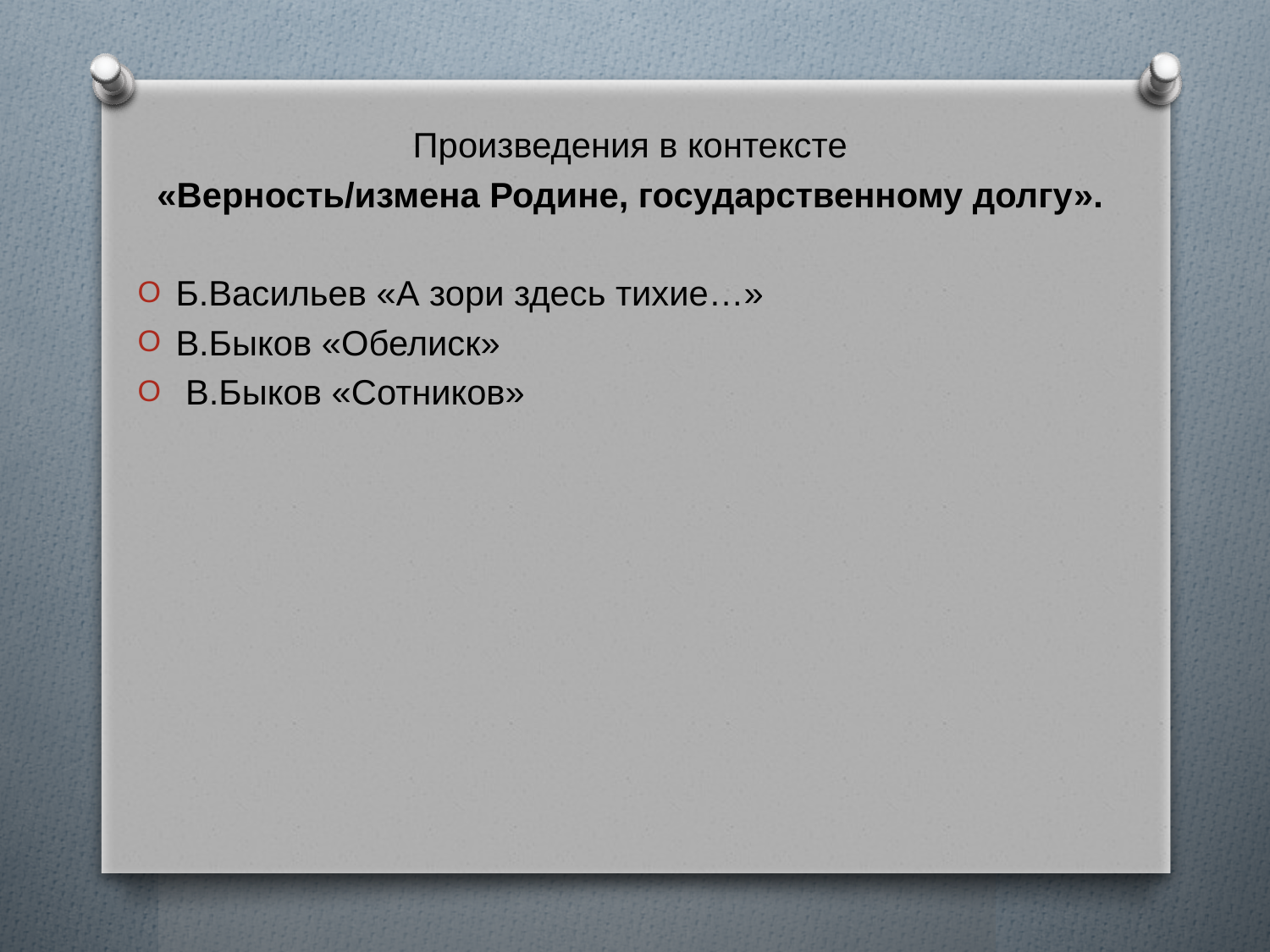

Произведения в контексте
«Верность/измена Родине, государственному долгу».

Б.Васильев «А зори здесь тихие…»
В.Быков «Обелиск»
 В.Быков «Сотников»

#